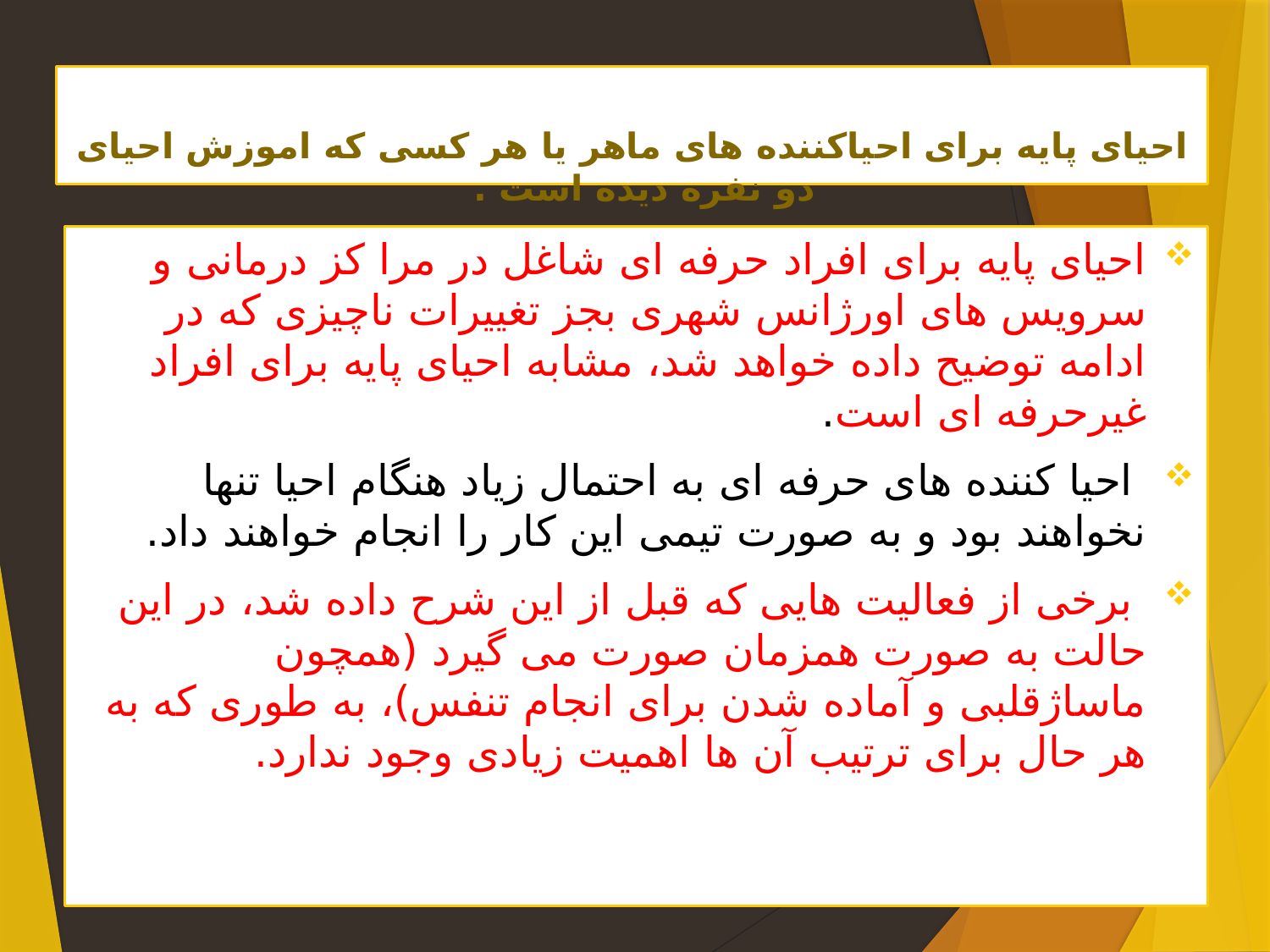

# احیای پایه برای احیاکننده های ماهر یا هر کسی که اموزش احیای دو نفره دیده است .
احیای پایه برای افراد حرفه ای شاغل در مرا کز درمانی و سرویس های اورژانس شهری بجز تغییرات ناچیزی که در ادامه توضیح داده خواهد شد، مشابه احیای پایه برای افراد غیرحرفه ای است.
 احیا کننده های حرفه ای به احتمال زیاد هنگام احیا تنها نخواهند بود و به صورت تیمی این کار را انجام خواهند داد.
 برخی از فعالیت هایی که قبل از این شرح داده شد، در این حالت به صورت همزمان صورت می گیرد (همچون ماساژقلبی و آماده شدن برای انجام تنفس)، به طوری که به هر حال برای ترتیب آن ها اهمیت زیادی وجود ندارد.